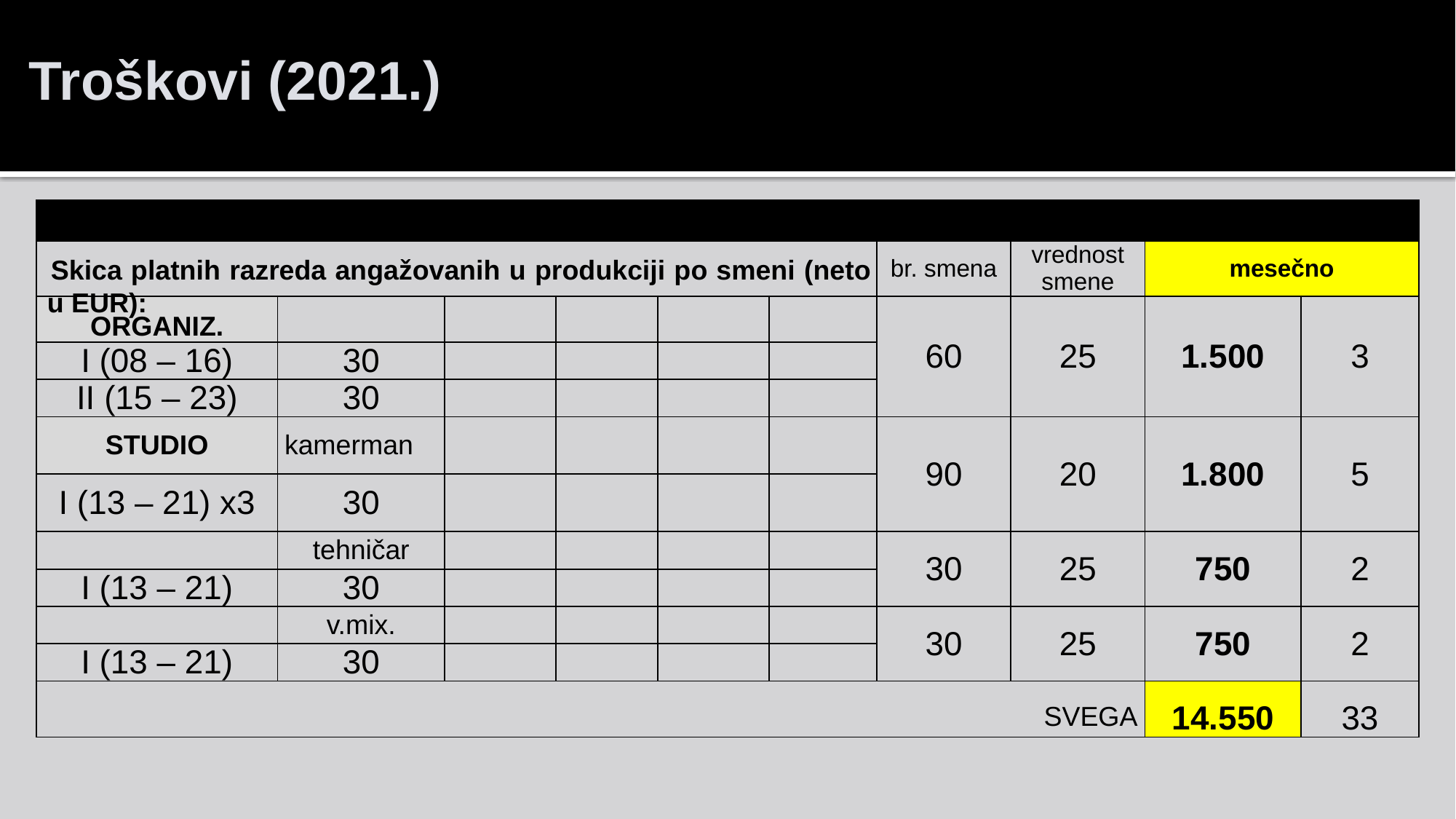

Troškovi (2021.)

| Smenski rad |  |  |  |  |  |  |  |  |  |
| --- | --- | --- | --- | --- | --- | --- | --- | --- | --- |
|  |  |  |  |  |  | br. smena | vrednost smene | mesečno |  |
| ORGANIZ. |  |  |  |  |  | 60 | 25 | 1.500 | 3 |
| I (08 – 16) | 30 |  |  |  |  |  |  |  |  |
| II (15 – 23) | 30 |  |  |  |  |  |  |  |  |
| STUDIO | kamerman |  |  |  |  | 90 | 20 | 1.800 | 5 |
| I (13 – 21) x3 | 30 |  |  |  |  |  |  |  |  |
|  | tehničar |  |  |  |  | 30 | 25 | 750 | 2 |
| I (13 – 21) | 30 |  |  |  |  |  |  |  |  |
|  | v.mix. |  |  |  |  | 30 | 25 | 750 | 2 |
| I (13 – 21) | 30 |  |  |  |  |  |  |  |  |
| SVEGA |  |  |  |  |  |  |  | 14.550 | 33 |
 Skica platnih razreda angažovanih u produkciji po smeni (neto u EUR):